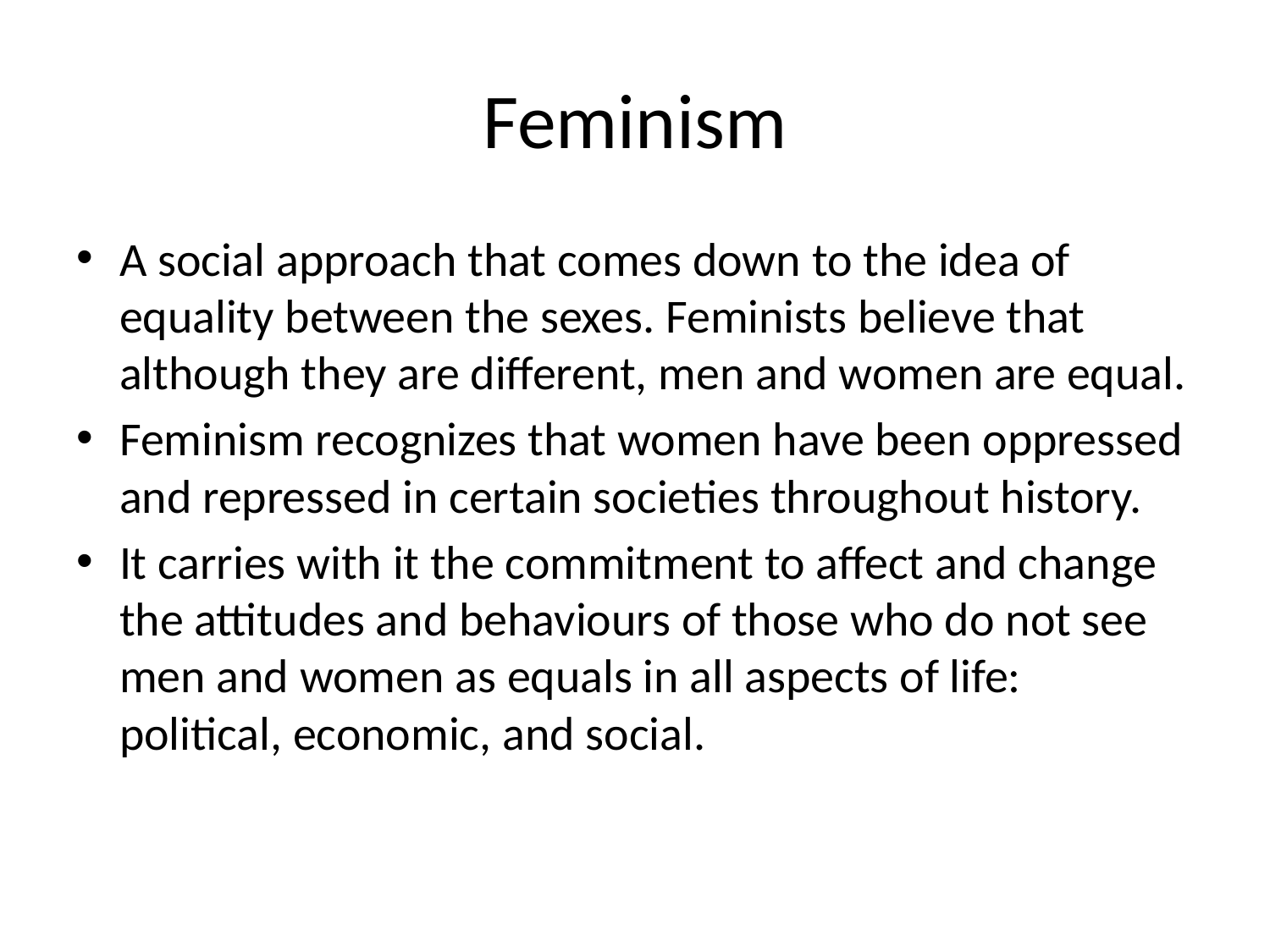

# Feminism
A social approach that comes down to the idea of equality between the sexes. Feminists believe that although they are different, men and women are equal.
Feminism recognizes that women have been oppressed and repressed in certain societies throughout history.
It carries with it the commitment to affect and change the attitudes and behaviours of those who do not see men and women as equals in all aspects of life: political, economic, and social.